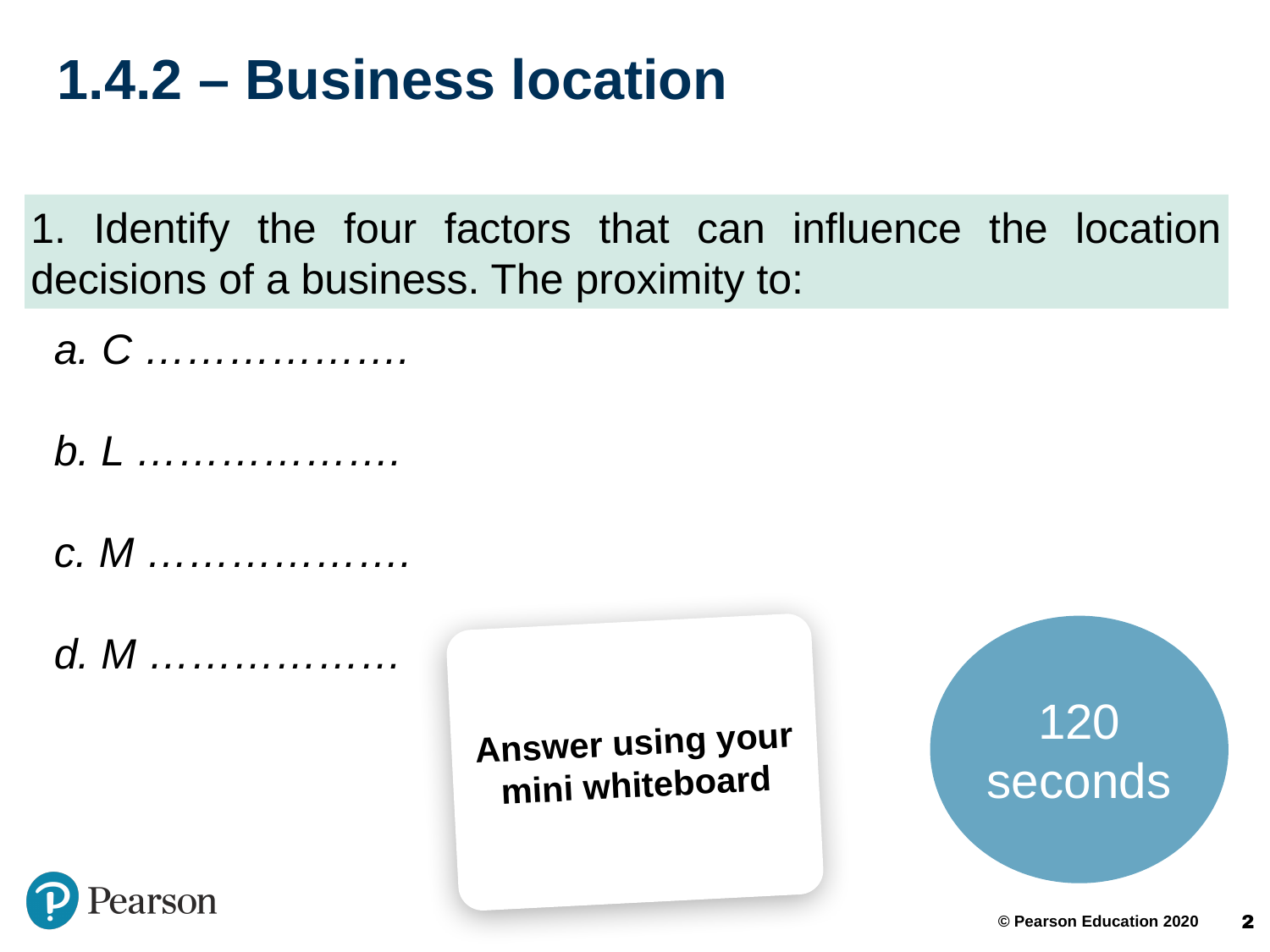

# 1.4.2 – Business location
1. Identify the four factors that can influence the location decisions of a business. The proximity to:

C ……………….

b. L ……………….

c. M ……………….

d. M ………………

120 seconds

Answer using your mini whiteboard

2